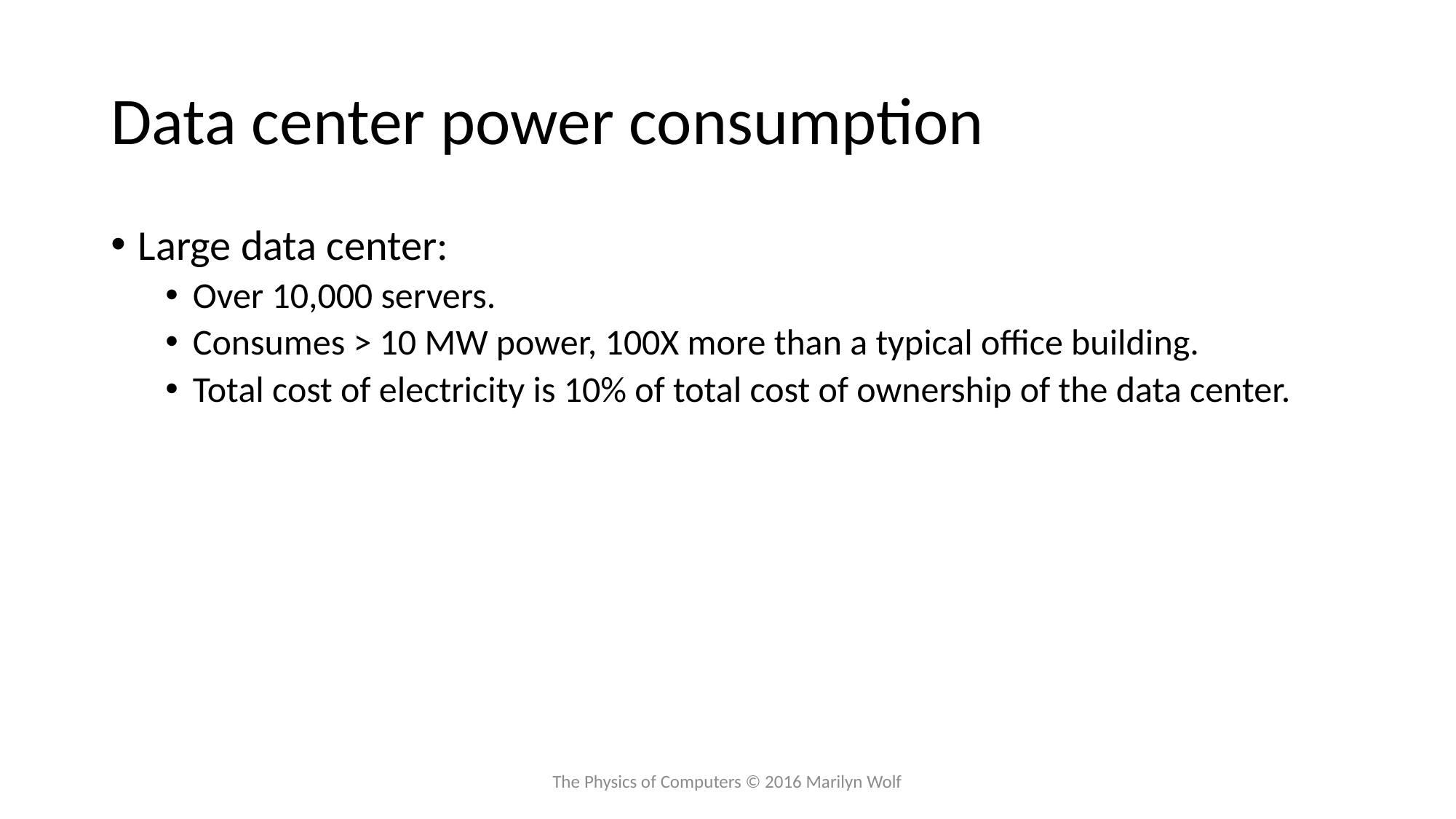

# Data center power consumption
Large data center:
Over 10,000 servers.
Consumes > 10 MW power, 100X more than a typical office building.
Total cost of electricity is 10% of total cost of ownership of the data center.
The Physics of Computers © 2016 Marilyn Wolf